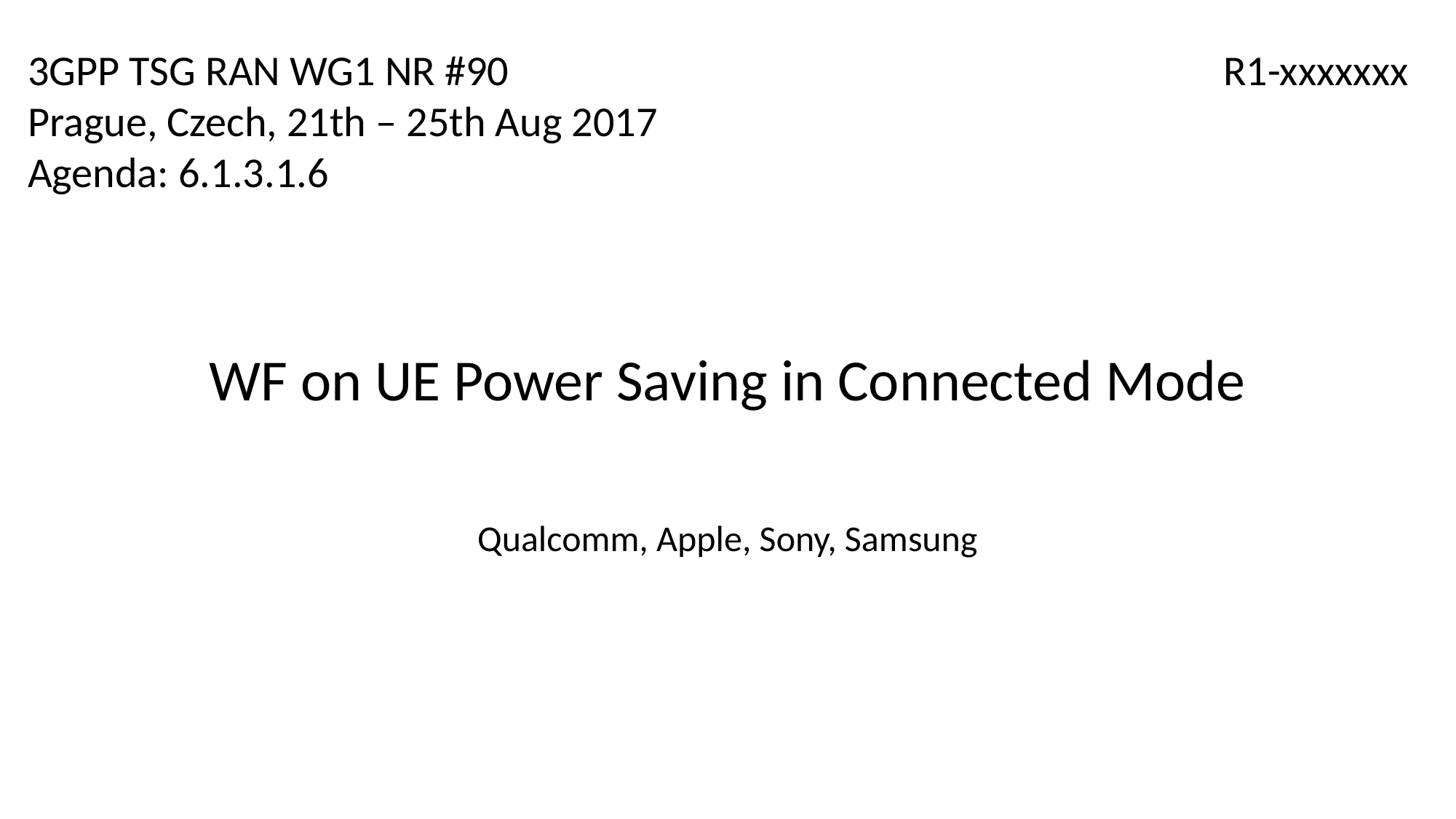

3GPP TSG RAN WG1 NR #90
Prague, Czech, 21th – 25th Aug 2017
Agenda: 6.1.3.1.6
R1-xxxxxxx
WF on UE Power Saving in Connected Mode
Qualcomm, Apple, Sony, Samsung